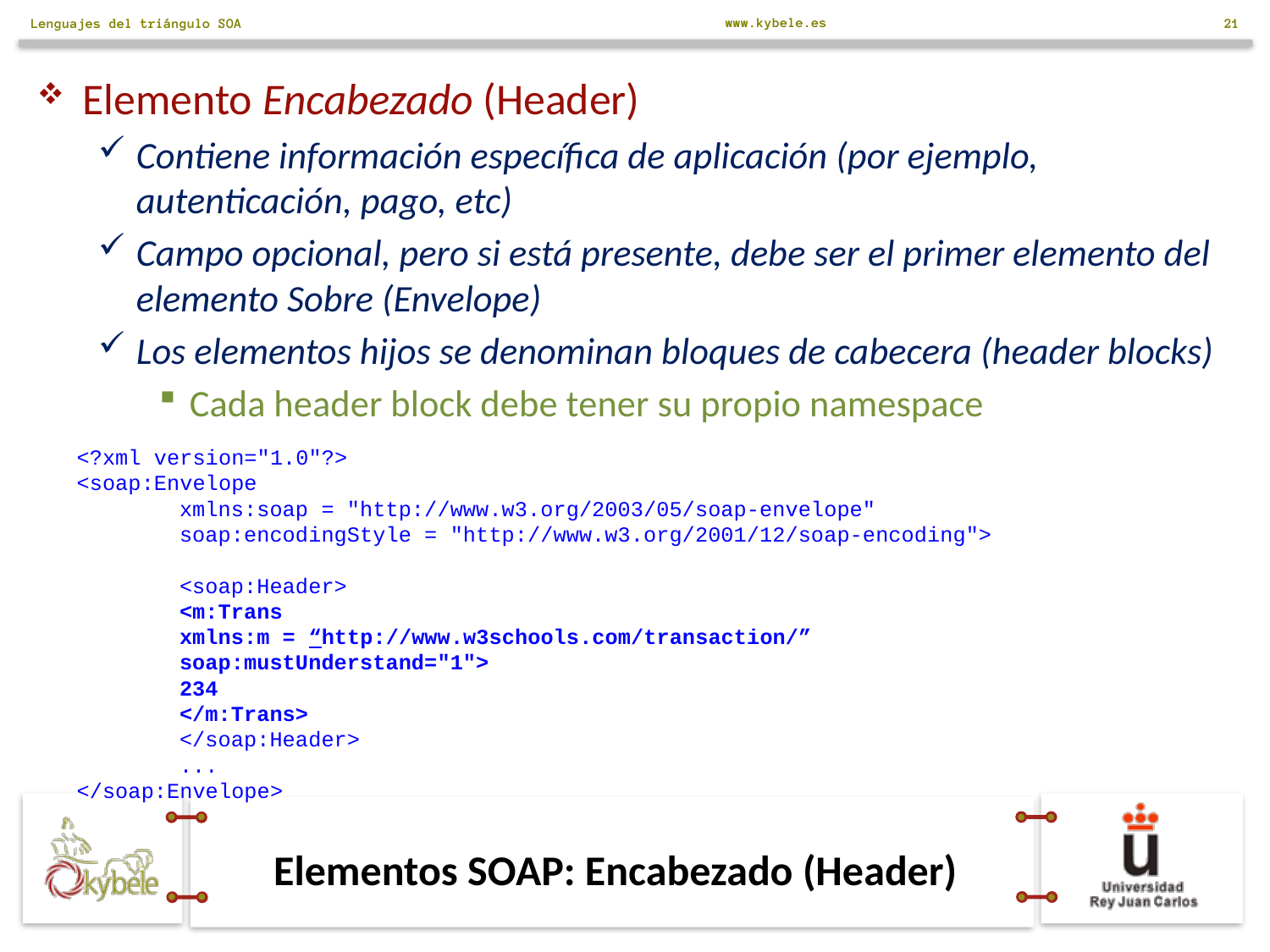

Lenguajes del triángulo SOA
21
Elemento Encabezado (Header)
Contiene información específica de aplicación (por ejemplo, autenticación, pago, etc)
Campo opcional, pero si está presente, debe ser el primer elemento del elemento Sobre (Envelope)
Los elementos hijos se denominan bloques de cabecera (header blocks)
Cada header block debe tener su propio namespace
<?xml version="1.0"?>
<soap:Envelope
	xmlns:soap = "http://www.w3.org/2003/05/soap-envelope"
	soap:encodingStyle = "http://www.w3.org/2001/12/soap-encoding">

	<soap:Header>
		<m:Trans
		xmlns:m = “http://www.w3schools.com/transaction/”
		soap:mustUnderstand="1">
		234
		</m:Trans>
 	</soap:Header>
	...
</soap:Envelope>

# Elementos SOAP: Encabezado (Header)